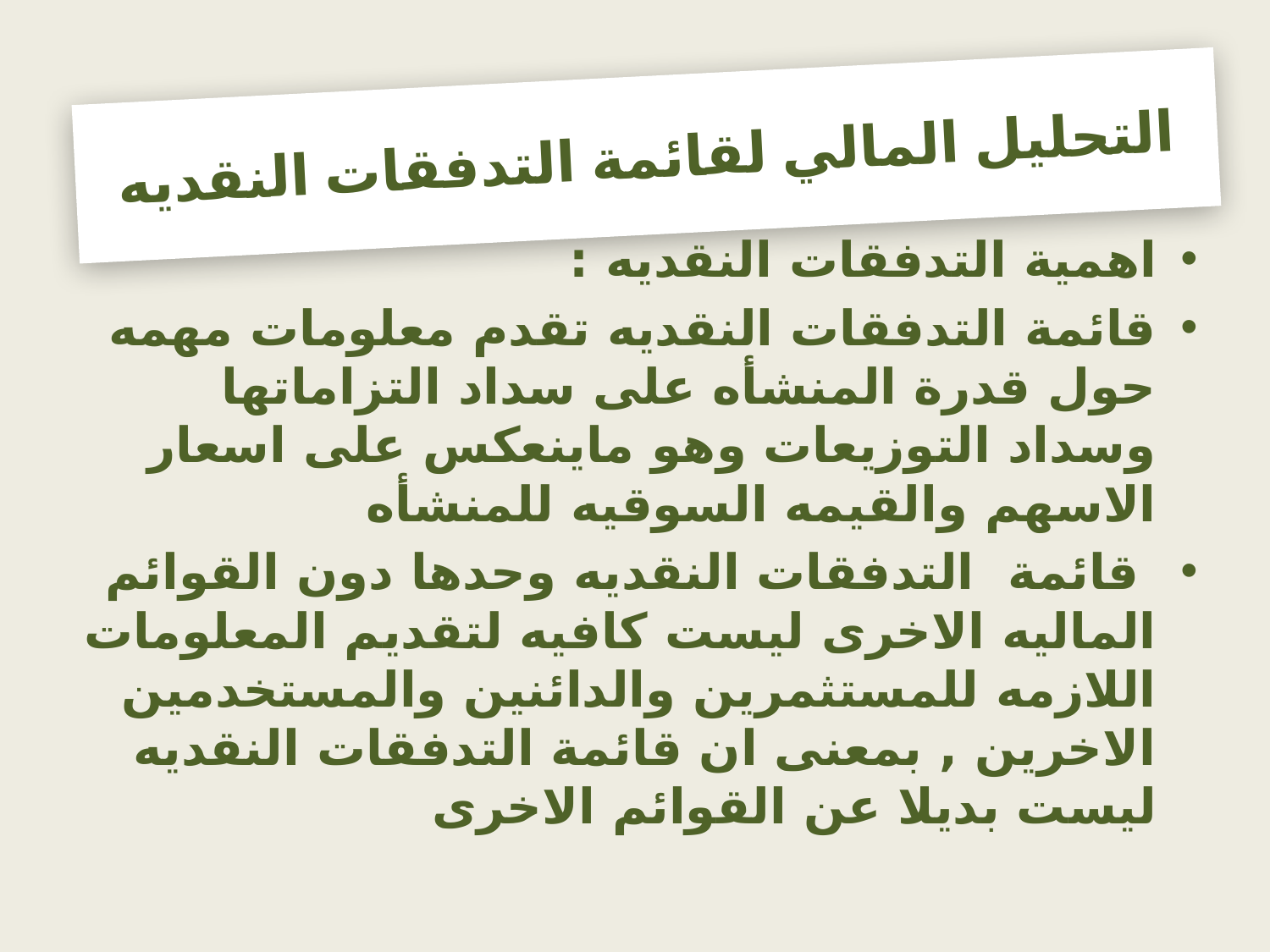

# التحليل المالي لقائمة التدفقات النقديه
اهمية التدفقات النقديه :
قائمة التدفقات النقديه تقدم معلومات مهمه حول قدرة المنشأه على سداد التزاماتها وسداد التوزيعات وهو ماينعكس على اسعار الاسهم والقيمه السوقيه للمنشأه
 قائمة  التدفقات النقديه وحدها دون القوائم الماليه الاخرى ليست كافيه لتقديم المعلومات اللازمه للمستثمرين والدائنين والمستخدمين الاخرين , بمعنى ان قائمة التدفقات النقديه ليست بديلا عن القوائم الاخرى